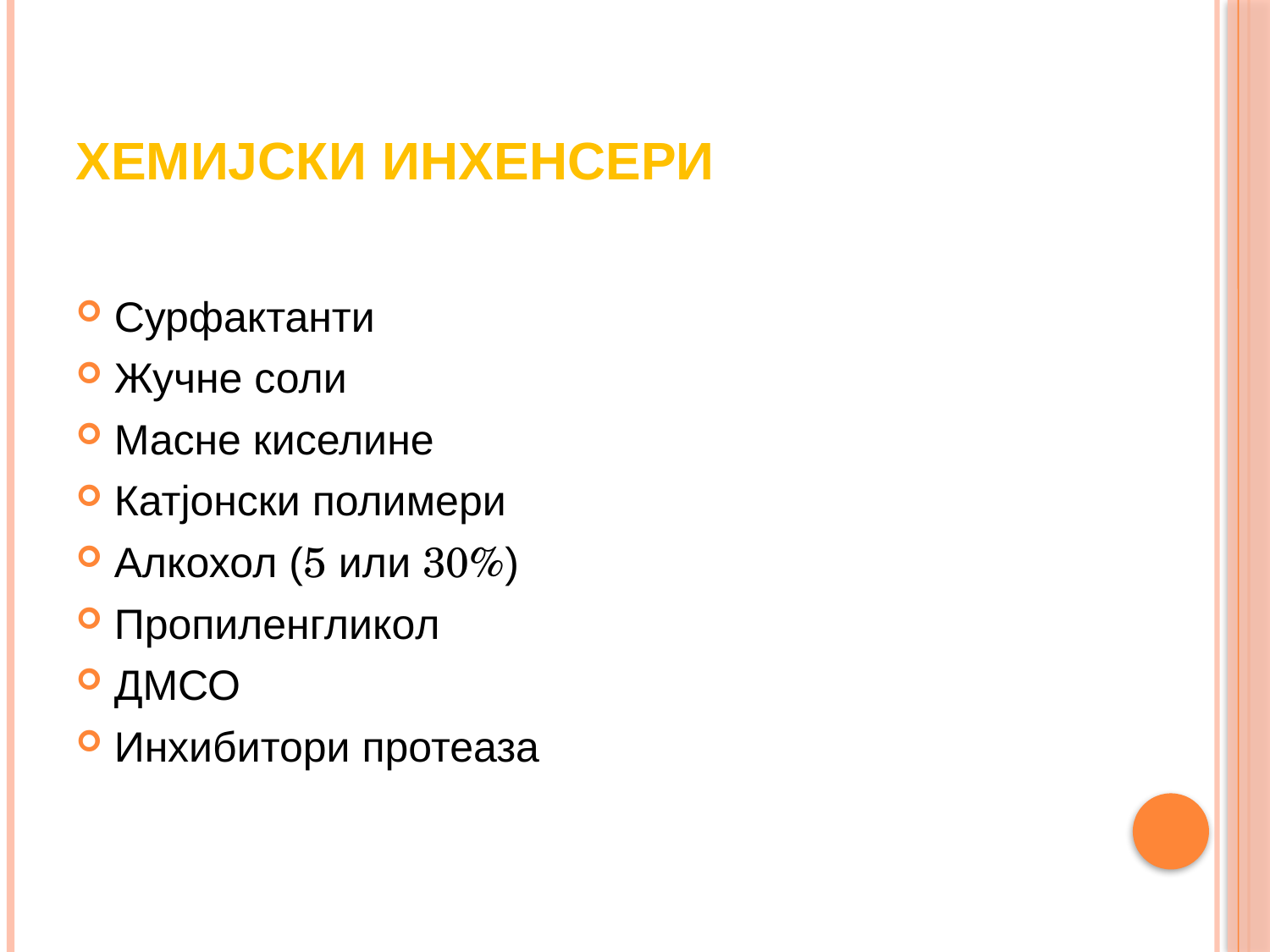

# Хемијски инхенсери

Сурфактанти
Жучне соли
Масне киселине
Катјонски полимери
Алкохол (5 или 30%)
Пропиленгликол
ДМСО
Инхибитори протеаза